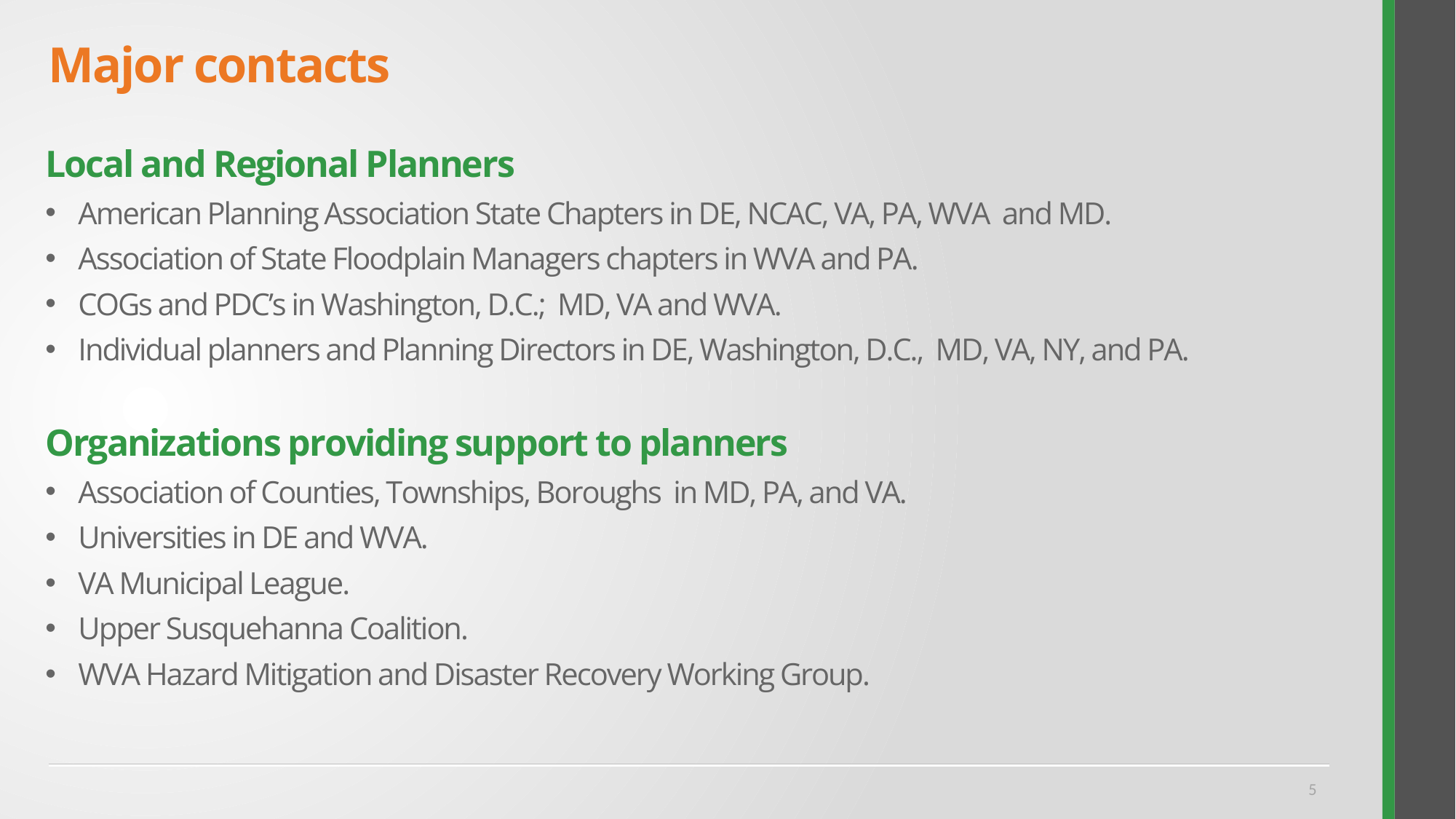

# Major contacts
Local and Regional Planners
American Planning Association State Chapters in DE, NCAC, VA, PA, WVA  and MD.
Association of State Floodplain Managers chapters in WVA and PA.
COGs and PDC’s in Washington, D.C.;  MD, VA and WVA.
Individual planners and Planning Directors in DE, Washington, D.C.,  MD, VA, NY, and PA.

Organizations providing support to planners
Association of Counties, Townships, Boroughs  in MD, PA, and VA.
Universities in DE and WVA.
VA Municipal League.
Upper Susquehanna Coalition.
WVA Hazard Mitigation and Disaster Recovery Working Group.